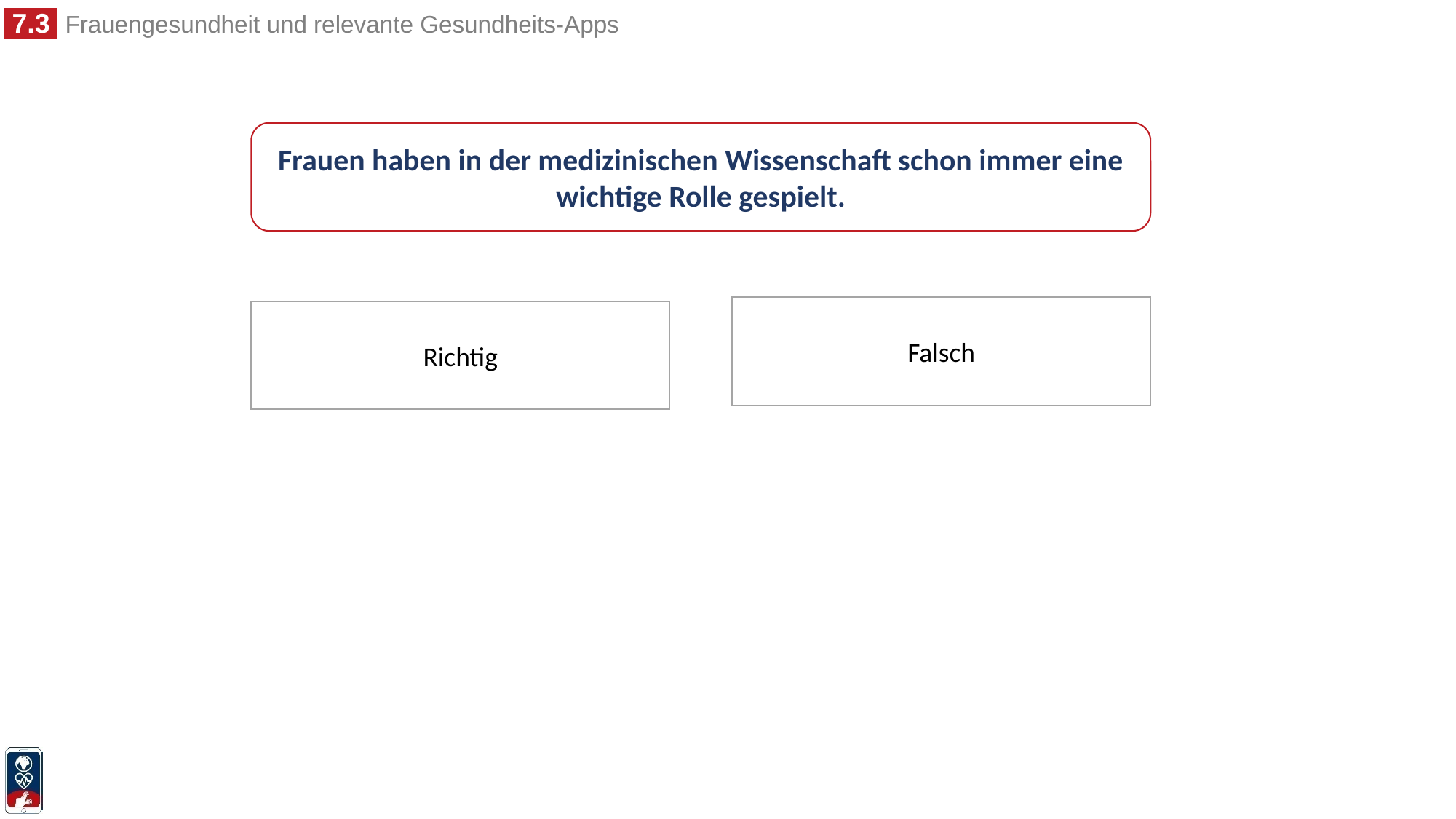

Frauen haben in der medizinischen Wissenschaft schon immer eine wichtige Rolle gespielt.
Falsch
Richtig